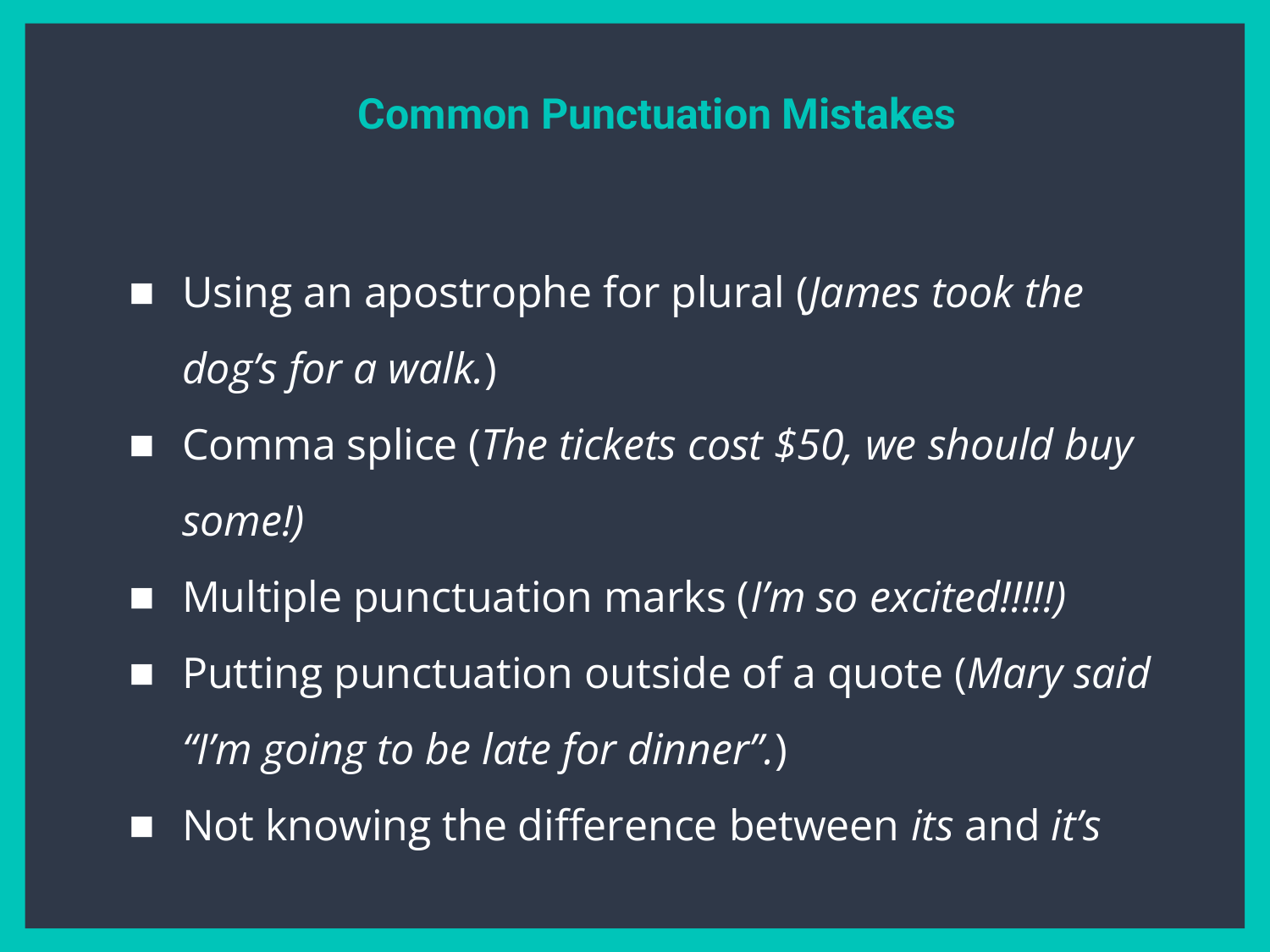

Common Punctuation Mistakes
Using an apostrophe for plural (James took the dog’s for a walk.)
Comma splice (The tickets cost $50, we should buy some!)
Multiple punctuation marks (I’m so excited!!!!!)
Putting punctuation outside of a quote (Mary said “I’m going to be late for dinner”.)
Not knowing the difference between its and it’s